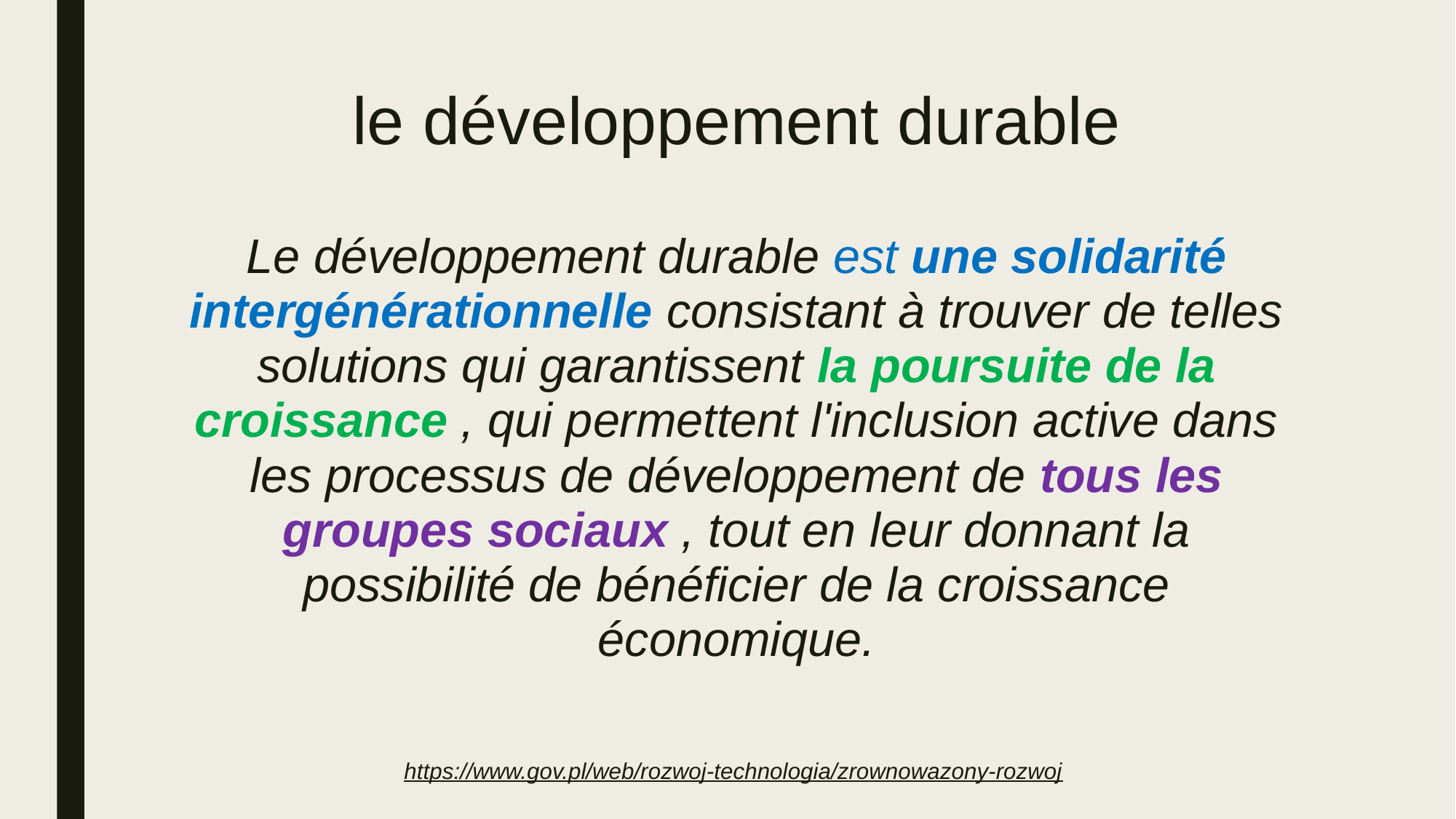

# le développement durable
Le développement durable est une solidarité intergénérationnelle consistant à trouver de telles solutions qui garantissent la poursuite de la croissance , qui permettent l'inclusion active dans les processus de développement de tous les groupes sociaux , tout en leur donnant la possibilité de bénéficier de la croissance économique.

https://www.gov.pl/web/rozwoj-technologia/zrownowazony-rozwoj